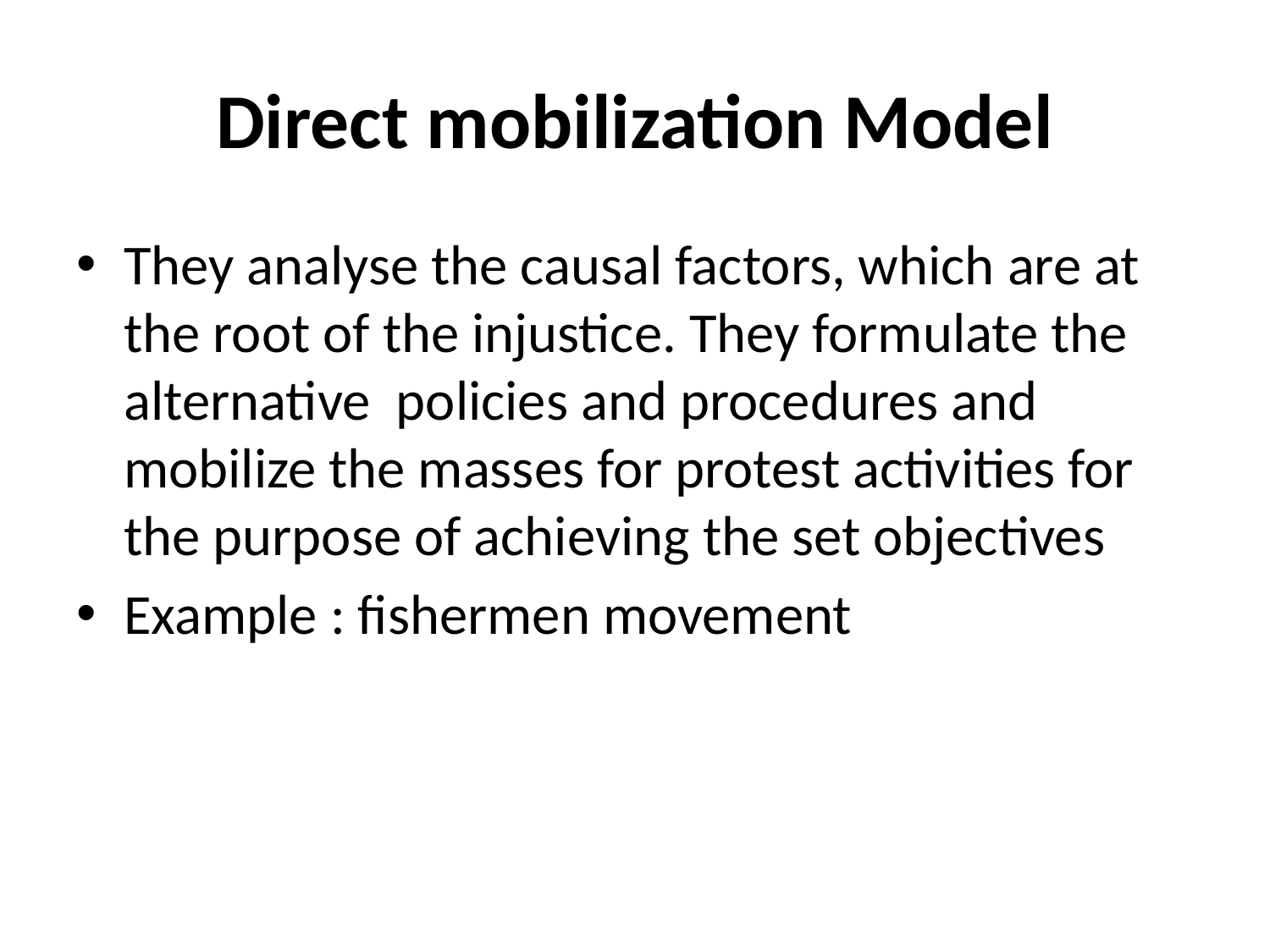

# Direct mobilization Model
They analyse the causal factors, which are at the root of the injustice. They formulate the alternative  policies and procedures and mobilize the masses for protest activities for the purpose of achieving the set objectives
Example : fishermen movement